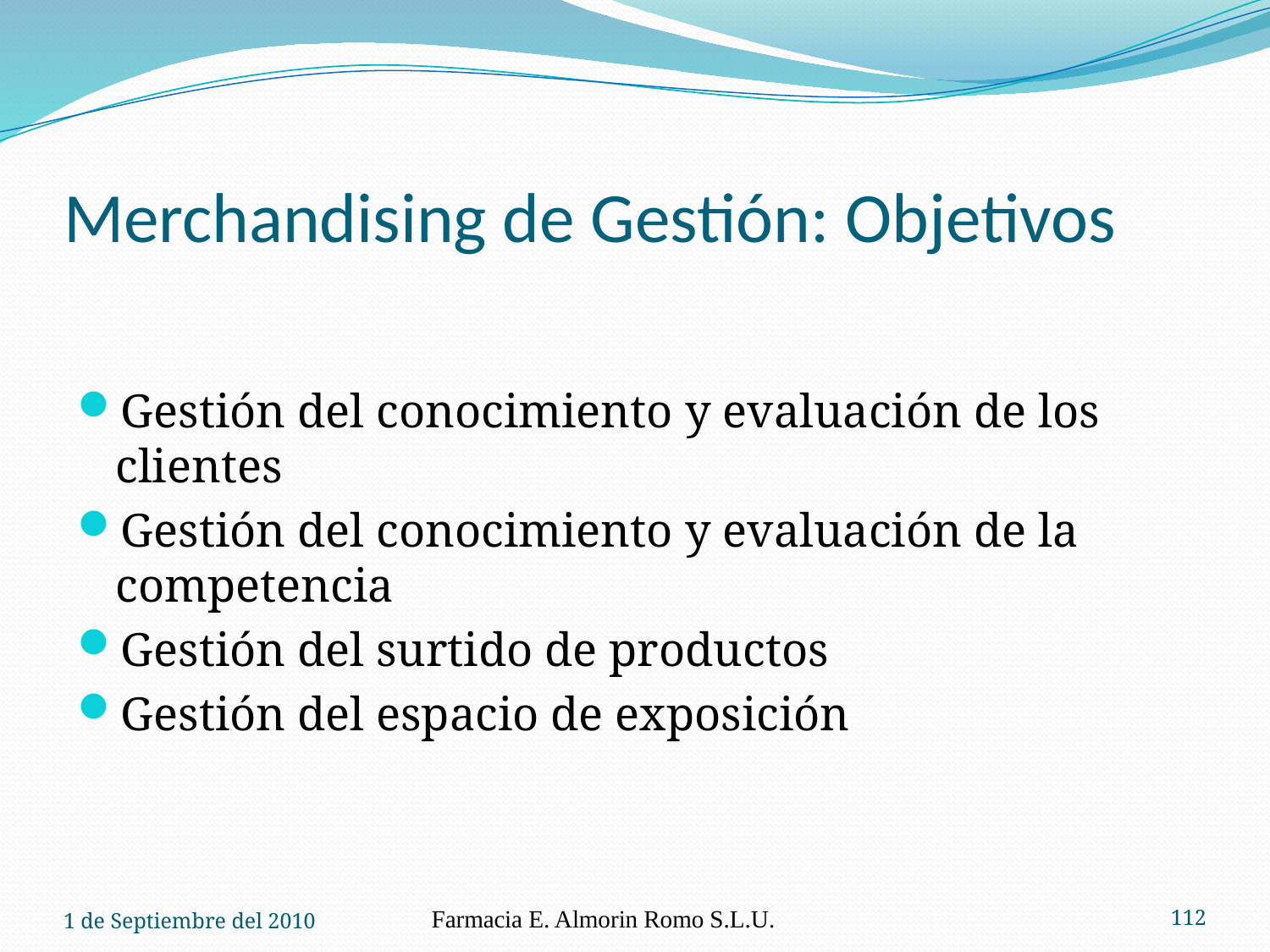

# Merchandising de Gestión: Objetivos
Gestión del conocimiento y evaluación de los clientes
Gestión del conocimiento y evaluación de la competencia
Gestión del surtido de productos
Gestión del espacio de exposición
1 de Septiembre del 2010
Farmacia E. Almorin Romo S.L.U.
112